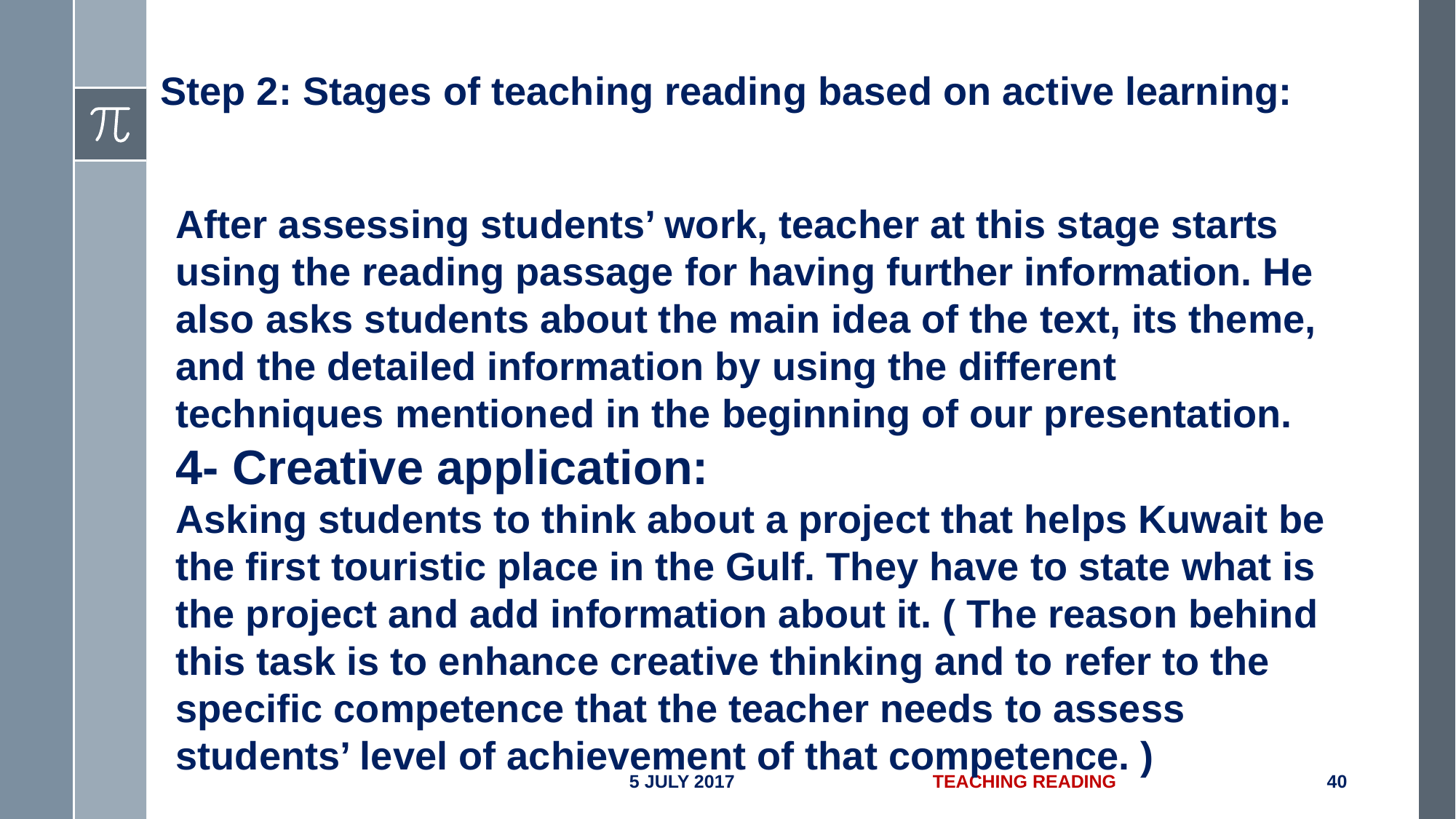

Step 2: Stages of teaching reading based on active learning:
After assessing students’ work, teacher at this stage starts using the reading passage for having further information. He also asks students about the main idea of the text, its theme, and the detailed information by using the different techniques mentioned in the beginning of our presentation.
4- Creative application:
Asking students to think about a project that helps Kuwait be the first touristic place in the Gulf. They have to state what is the project and add information about it. ( The reason behind this task is to enhance creative thinking and to refer to the specific competence that the teacher needs to assess students’ level of achievement of that competence. )

5 July 2017
Teaching Reading
40